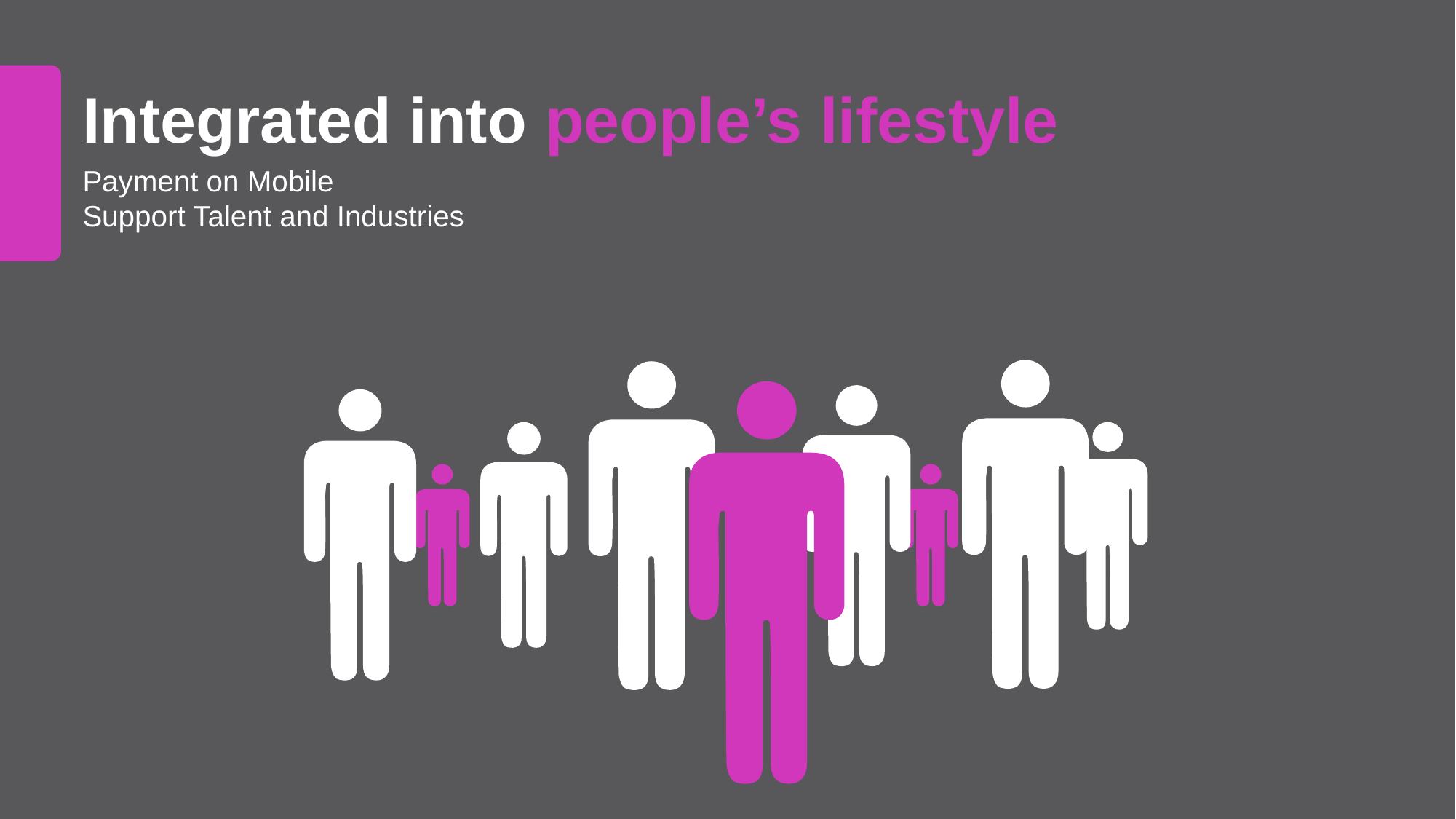

Integrated into people’s lifestyle

Payment on Mobile
Support Talent and Industries